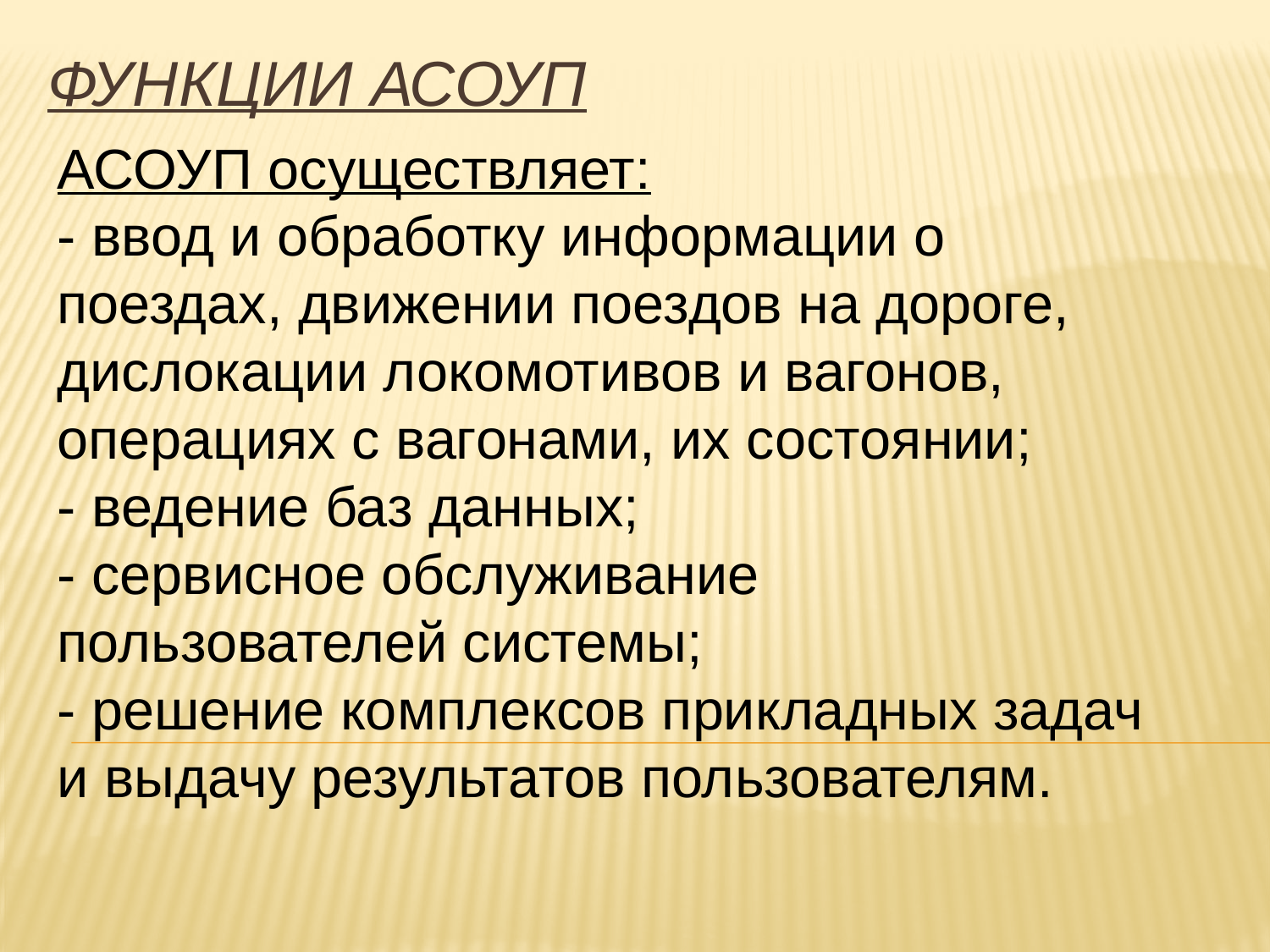

# Функции АСОУП
АСОУП осуществляет:
- ввод и обработку информации о поездах, движении поездов на дороге, дислокации локомотивов и вагонов, операциях с вагонами, их состоянии;
- ведение баз данных;
- сервисное обслуживание пользователей системы;
- решение комплексов прикладных задач и выдачу результатов пользователям.